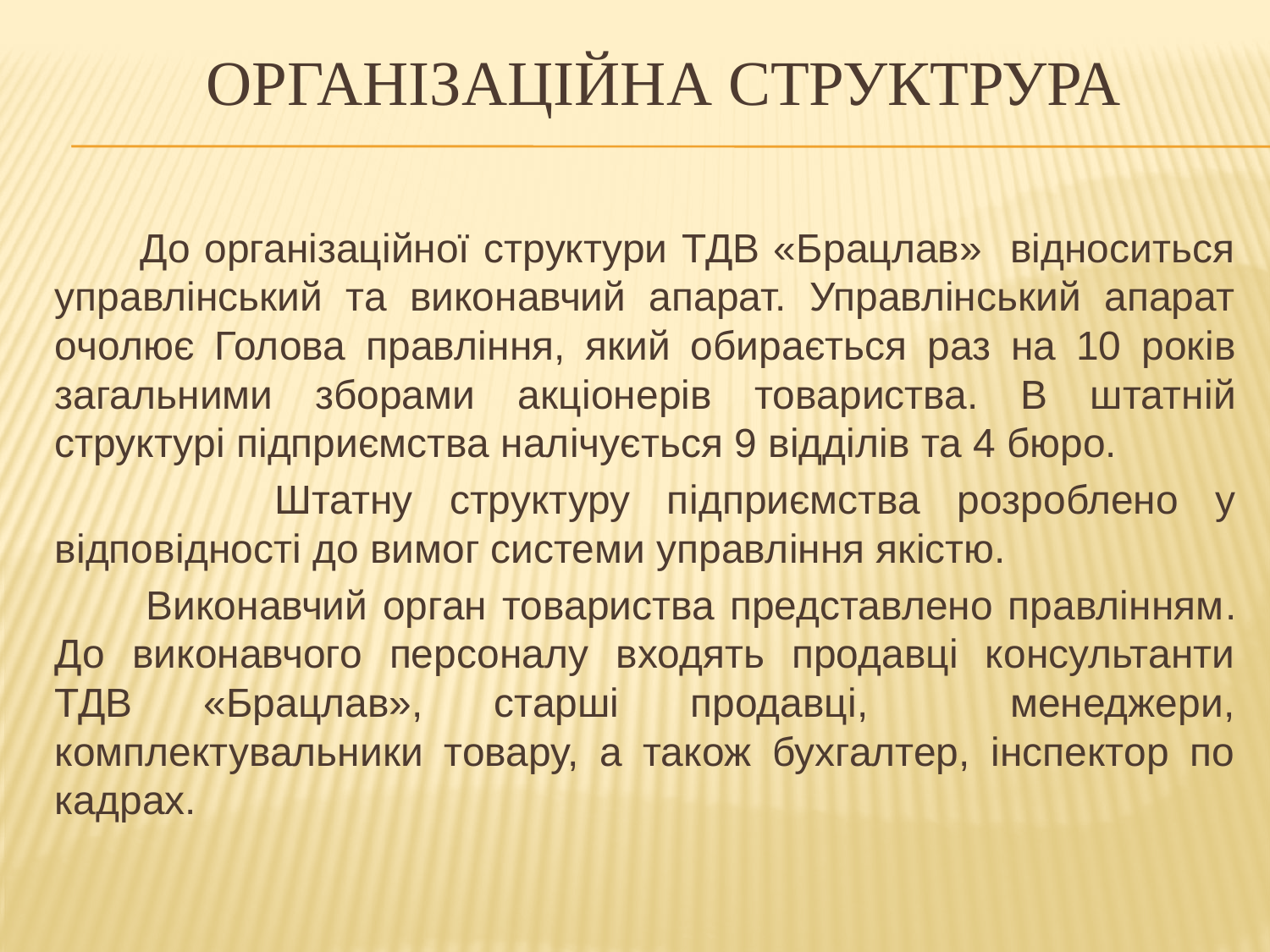

# Організаційна структрура
      До організаційної структури ТДВ «Брацлав»  відноситься управлінський та виконавчий апарат. Управлінський апарат очолює Голова правлiння, який обирається раз на 10 рокiв загальними зборами акцiонерiв товариства. В штатнiй структурi пiдприємства налiчується 9 вiддiлiв та 4 бюро.
      Штатну структуру пiдприємства розроблено у вiдповiдностi до вимог системи управлiння якiстю.
      Виконавчий орган товариства представлено правлінням. До виконавчого персоналу входять продавці консультанти ТДВ «Брацлав», старші продавці,  менеджери, комплектувальники товару, а також бухгалтер, інспектор по кадрах.